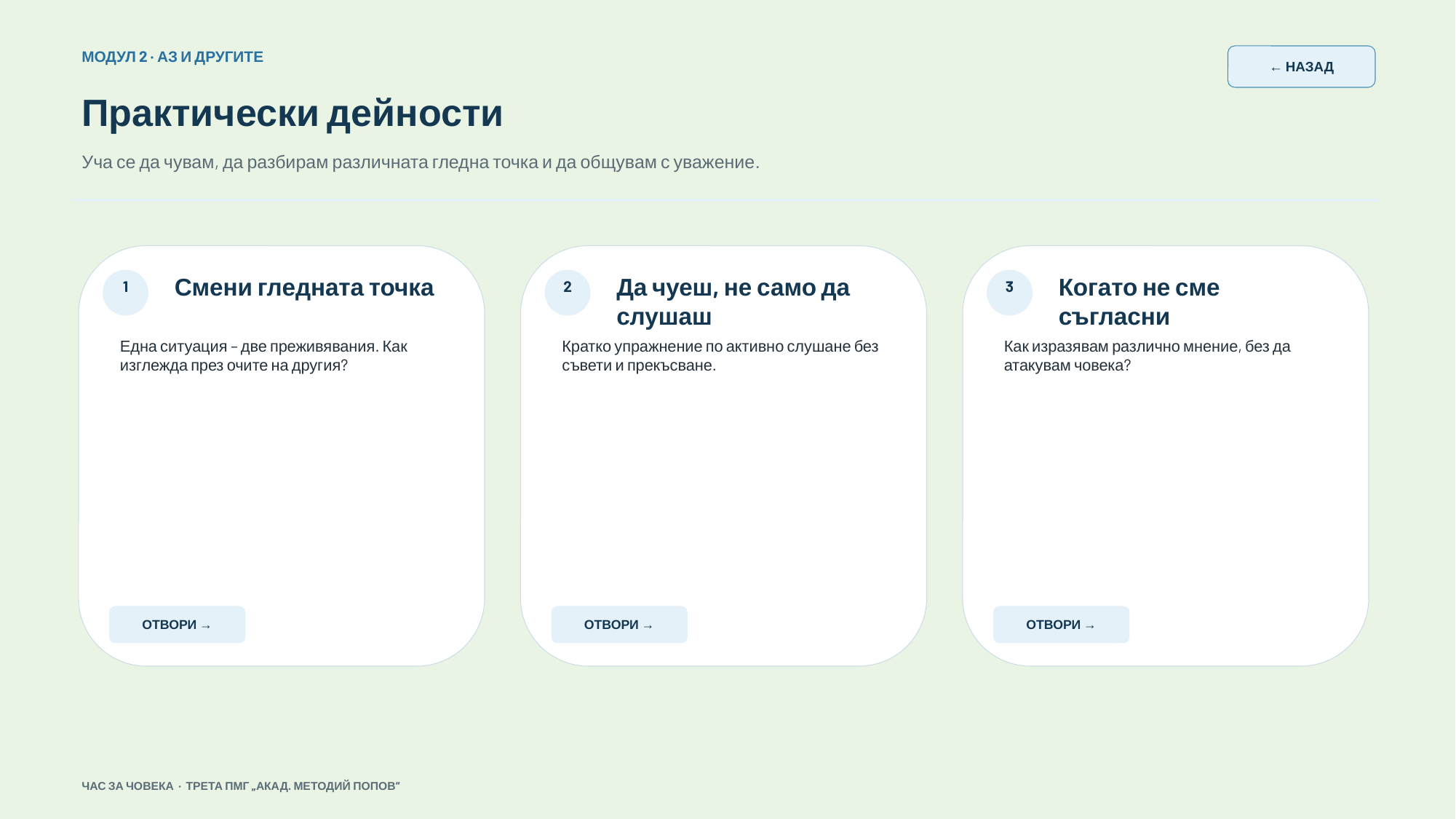

МОДУЛ 2 · АЗ И ДРУГИТЕ
← НАЗАД
Практически дейности
Уча се да чувам, да разбирам различната гледна точка и да общувам с уважение.

Смени гледната точка
Да чуеш, не само да слушаш
Когато не сме съгласни

1
2
3
Една ситуация – две преживявания. Как изглежда през очите на другия?
Кратко упражнение по активно слушане без съвети и прекъсване.
Как изразявам различно мнение, без да атакувам човека?
ОТВОРИ →
ОТВОРИ →
ОТВОРИ →
ЧАС ЗА ЧОВЕКА  ·  ТРЕТА ПМГ „АКАД. МЕТОДИЙ ПОПОВ“